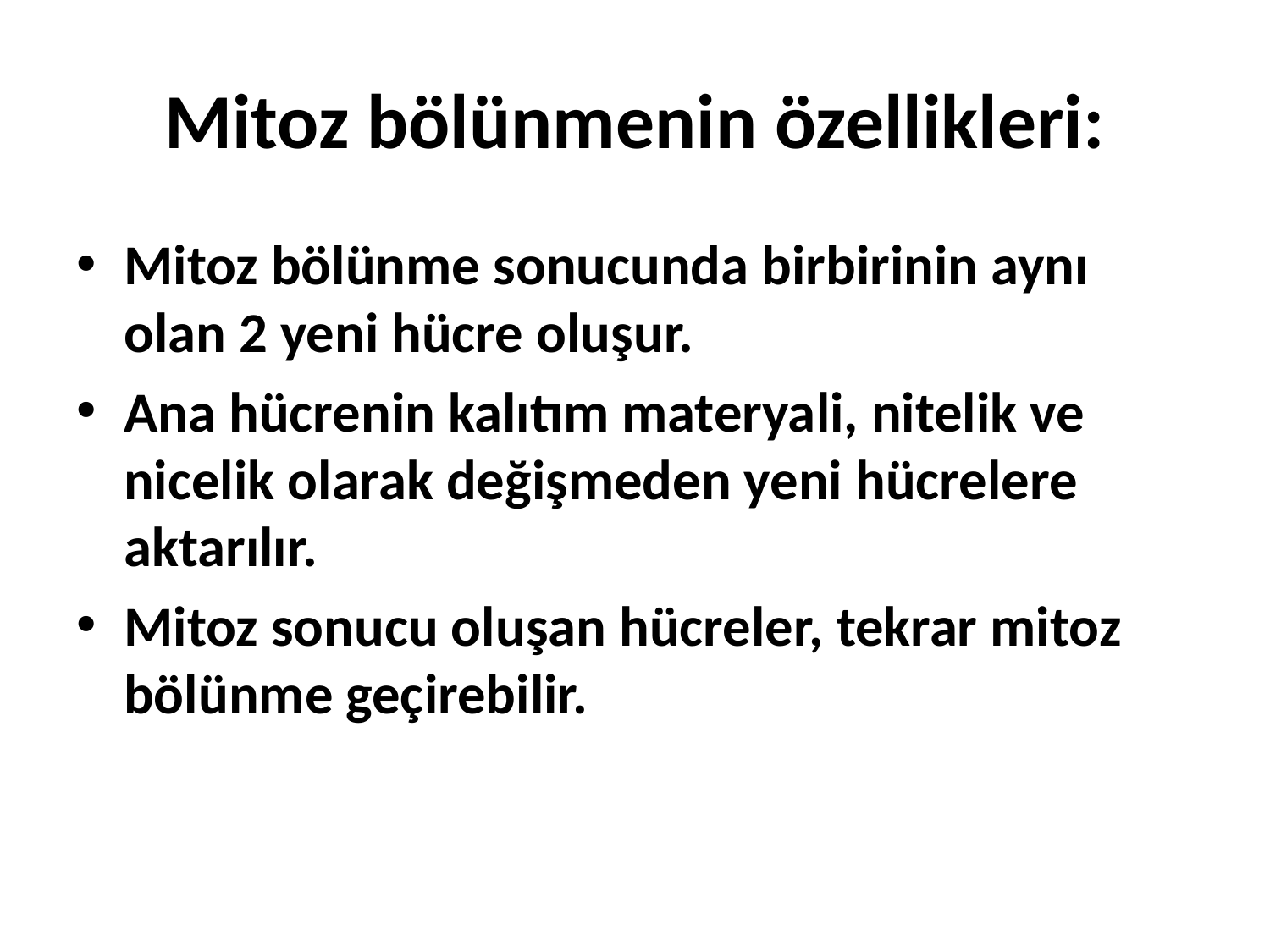

# Mitoz bölünmenin özellikleri:
Mitoz bölünme sonucunda birbirinin aynı olan 2 yeni hücre oluşur.
Ana hücrenin kalıtım materyali, nitelik ve nicelik olarak değişmeden yeni hücrelere aktarılır.
Mitoz sonucu oluşan hücreler, tekrar mitoz bölünme geçirebilir.